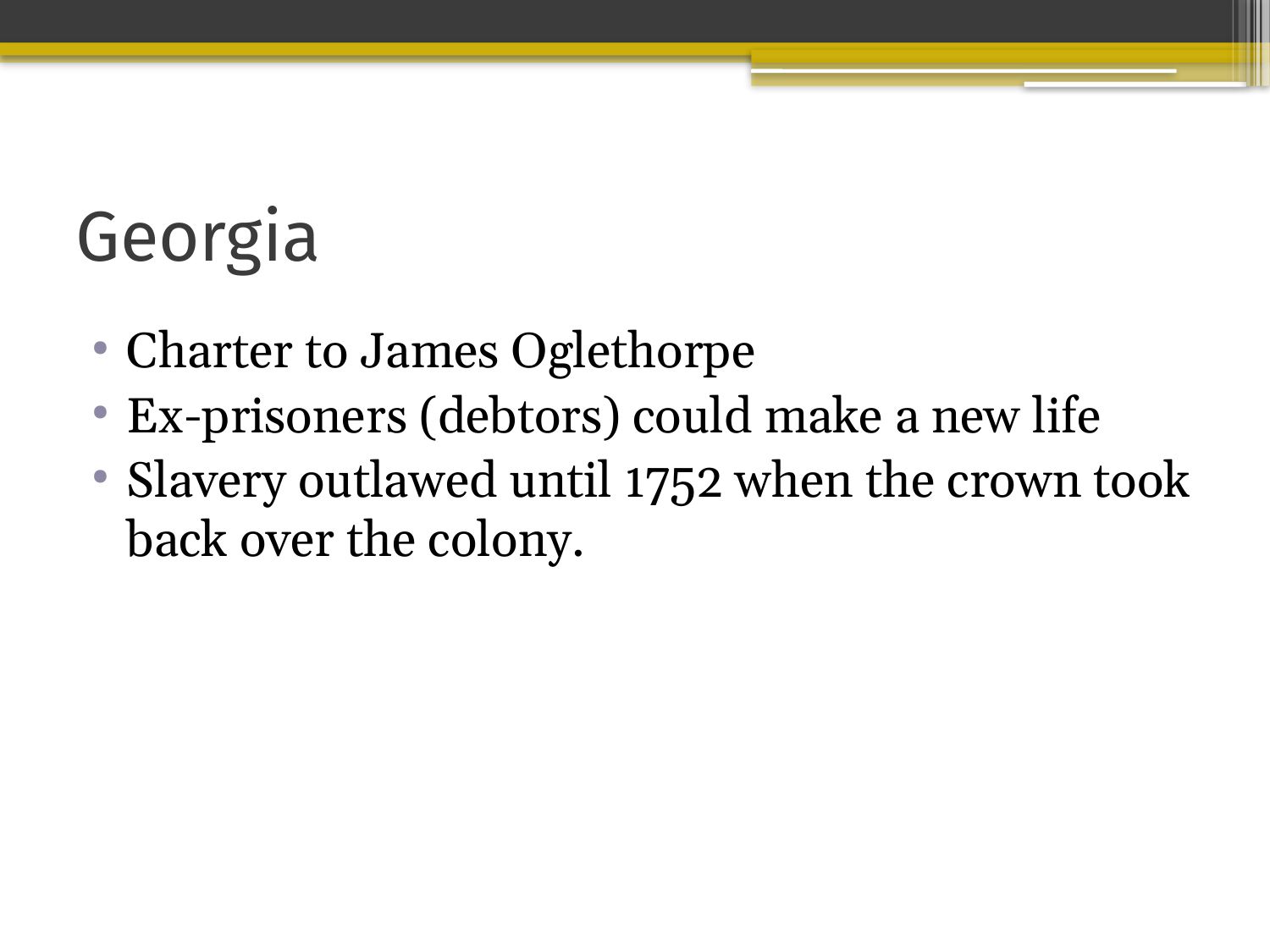

# Georgia
Charter to James Oglethorpe
Ex-prisoners (debtors) could make a new life
Slavery outlawed until 1752 when the crown took back over the colony.